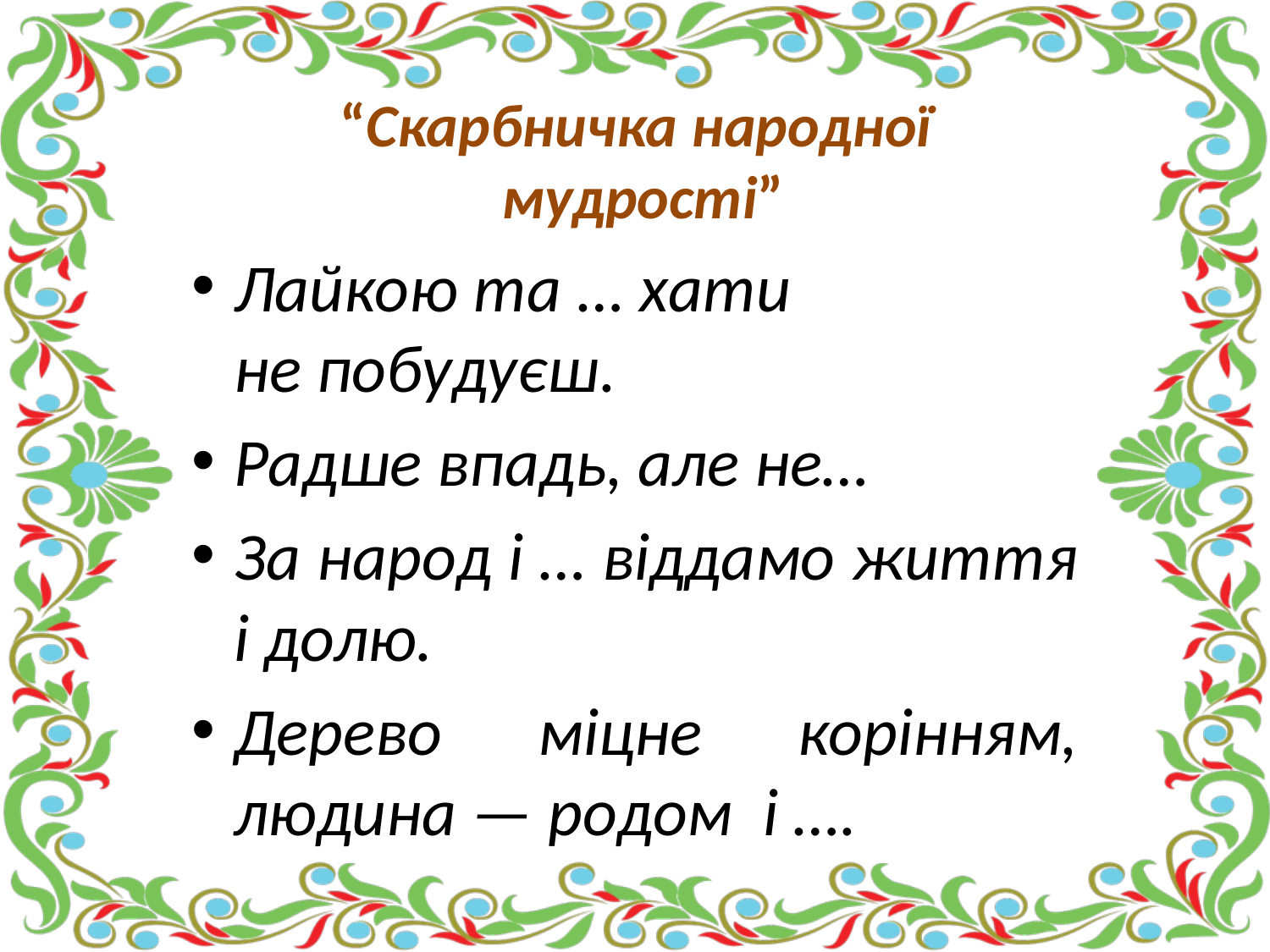

# “Скарбничка народної мудрості”
Лайкою та … хати                   не побудуєш.
Радше впадь, але не…
За народ і … віддамо життя і долю.
Дерево міцне корінням, людина — родом  і ….